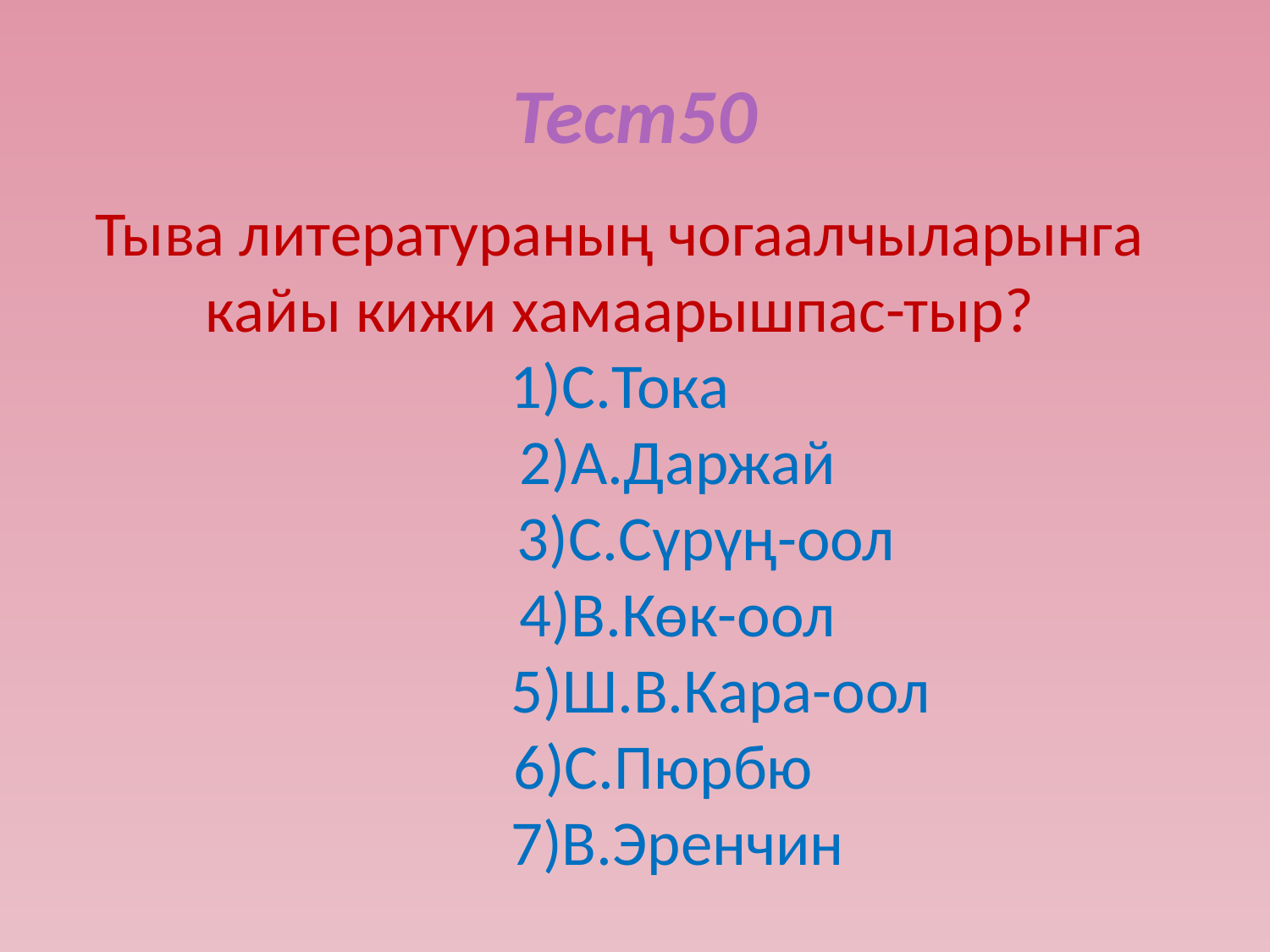

# Тест50
Тыва литератураның чогаалчыларынга кайы кижи хамаарышпас-тыр?
1)С.Тока
        2)А.Даржай
            3)С.Сүрүң-оол
        4)В.Көк-оол
              5)Ш.В.Кара-оол
      6)С.Пюрбю
        7)В.Эренчин